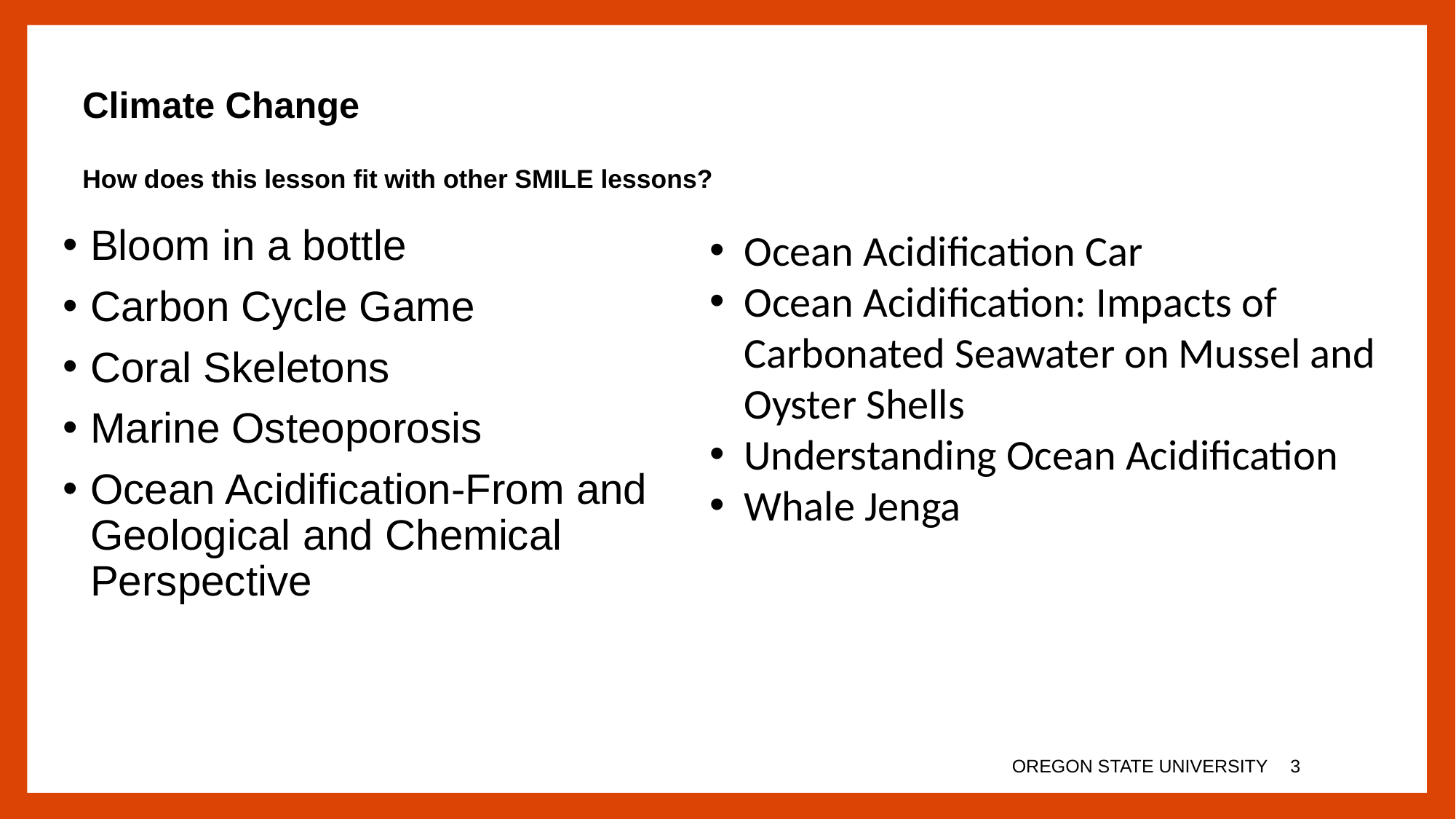

# Climate Change How does this lesson fit with other SMILE lessons?
Bloom in a bottle
Carbon Cycle Game
Coral Skeletons
Marine Osteoporosis
Ocean Acidification-From and Geological and Chemical Perspective

Ocean Acidification Car
Ocean Acidification: Impacts of Carbonated Seawater on Mussel and Oyster Shells
Understanding Ocean Acidification
Whale Jenga
OREGON STATE UNIVERSITY
3